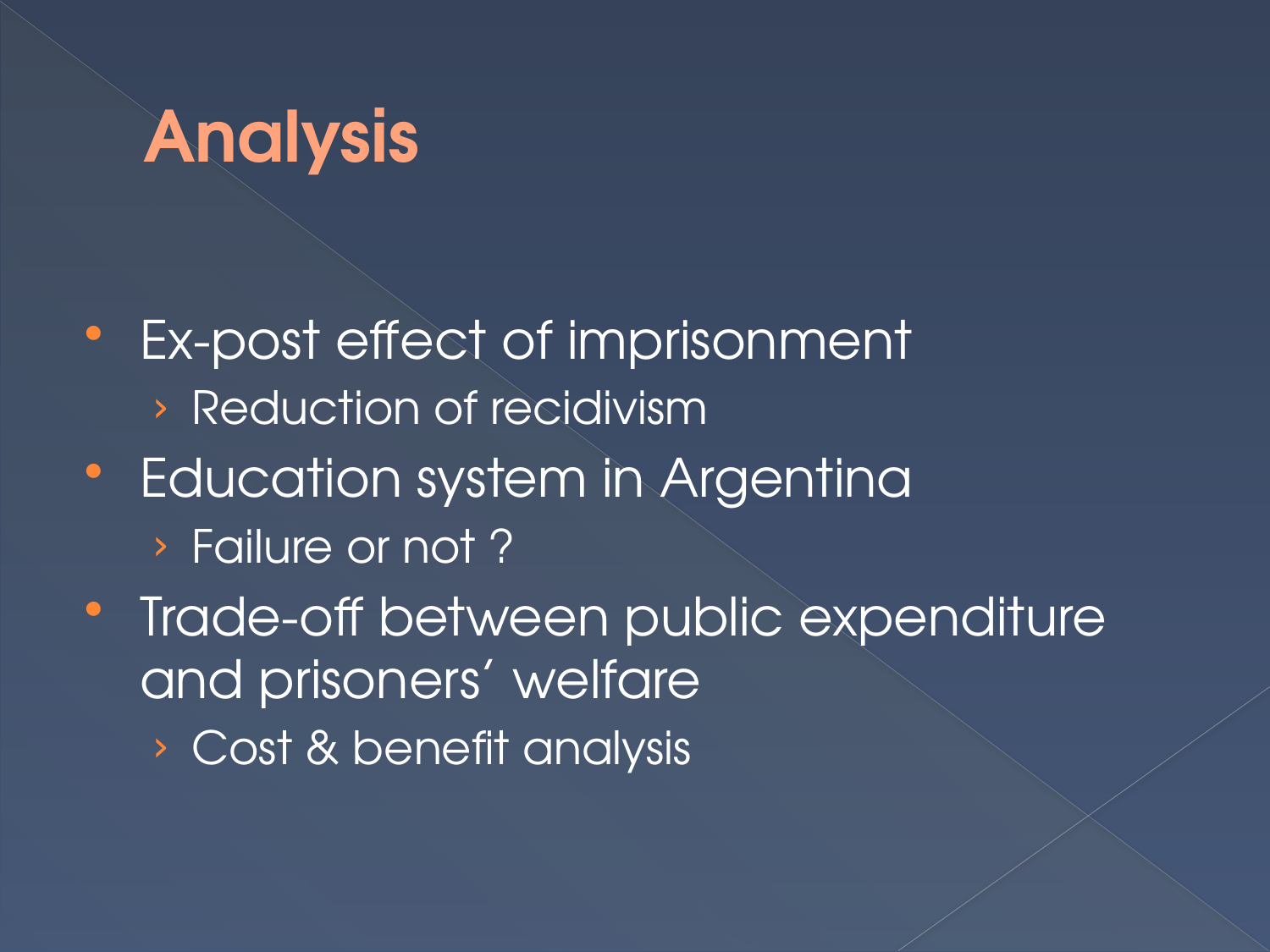

# Analysis

Ex-post effect of imprisonment
Reduction of recidivism
Education system in Argentina
Failure or not ?
Trade-off between public expenditure and prisoners’ welfare
Cost & benefit analysis